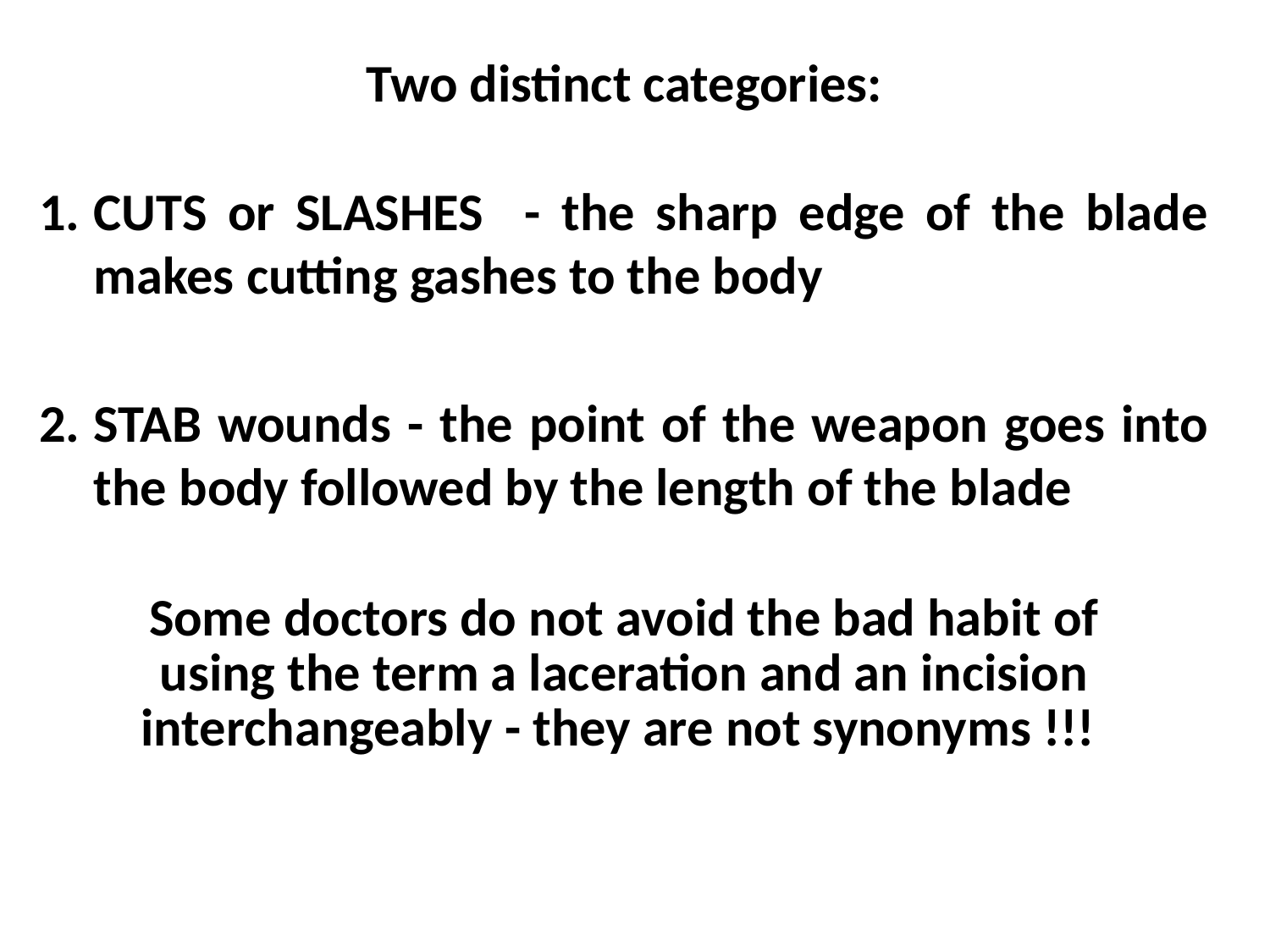

Two distinct categories:

CUTS or SLASHES  - the sharp edge of the blade makes cutting gashes to the body

STAB wounds - the point of the weapon goes into the body followed by the length of the blade

Some doctors do not avoid the bad habit of
using the term a laceration and an incision
interchangeably - they are not synonyms !!!